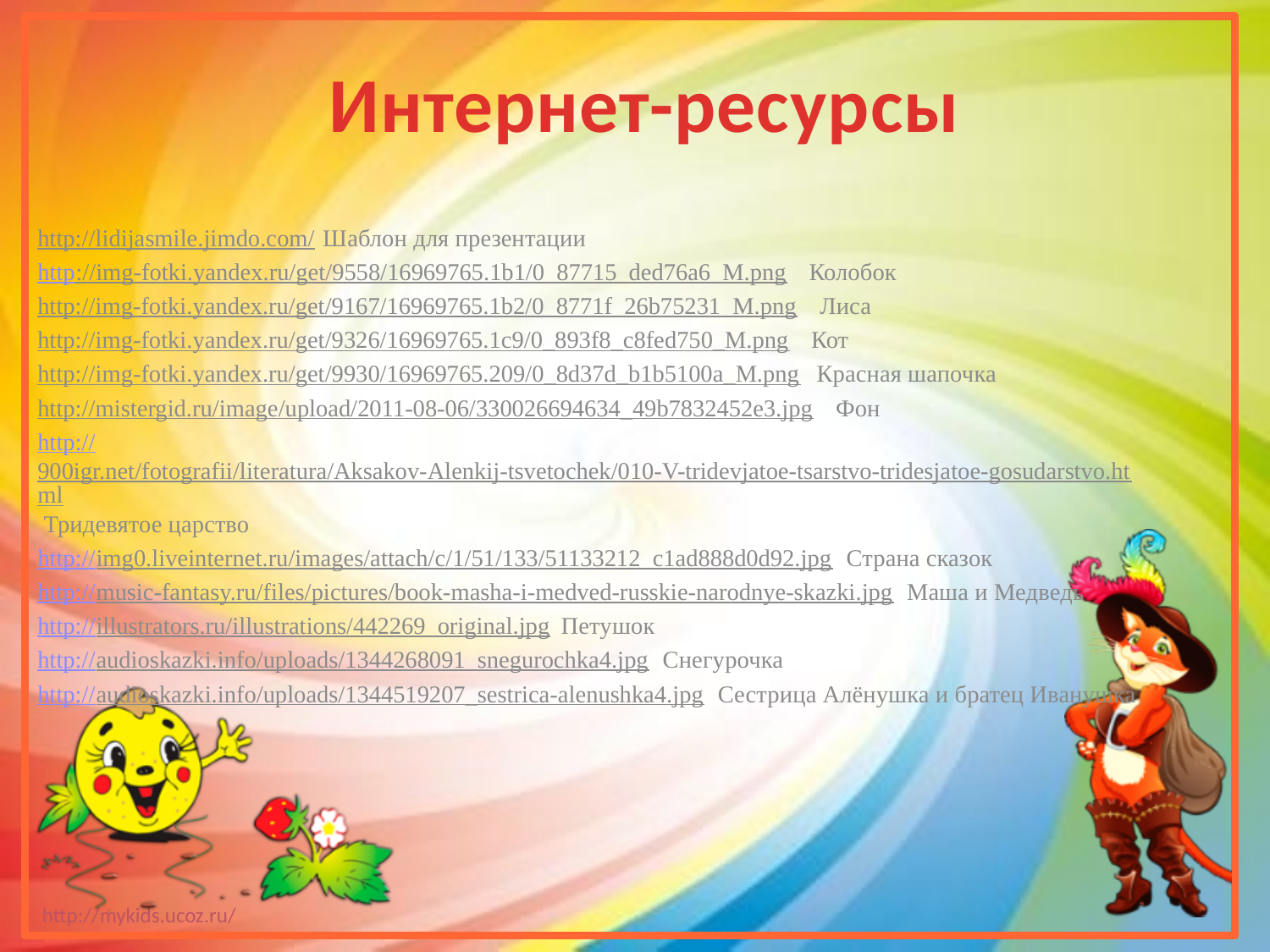

# Интернет-ресурсы
http://lidijasmile.jimdo.com/ Шаблон для презентации
http://img-fotki.yandex.ru/get/9558/16969765.1b1/0_87715_ded76a6_M.png  Колобок
http://img-fotki.yandex.ru/get/9167/16969765.1b2/0_8771f_26b75231_M.png  Лиса
http://img-fotki.yandex.ru/get/9326/16969765.1c9/0_893f8_c8fed750_M.png  Кот
http://img-fotki.yandex.ru/get/9930/16969765.209/0_8d37d_b1b5100a_M.png Красная шапочка
http://mistergid.ru/image/upload/2011-08-06/330026694634_49b7832452e3.jpg  Фон
http://900igr.net/fotografii/literatura/Aksakov-Alenkij-tsvetochek/010-V-tridevjatoe-tsarstvo-tridesjatoe-gosudarstvo.html Тридевятое царство
http://img0.liveinternet.ru/images/attach/c/1/51/133/51133212_c1ad888d0d92.jpg Страна сказок
http://music-fantasy.ru/files/pictures/book-masha-i-medved-russkie-narodnye-skazki.jpg Маша и Медведь
http://illustrators.ru/illustrations/442269_original.jpg Петушок
http://audioskazki.info/uploads/1344268091_snegurochka4.jpg Снегурочка
http://audioskazki.info/uploads/1344519207_sestrica-alenushka4.jpg Сестрица Алёнушка и братец Иванушка